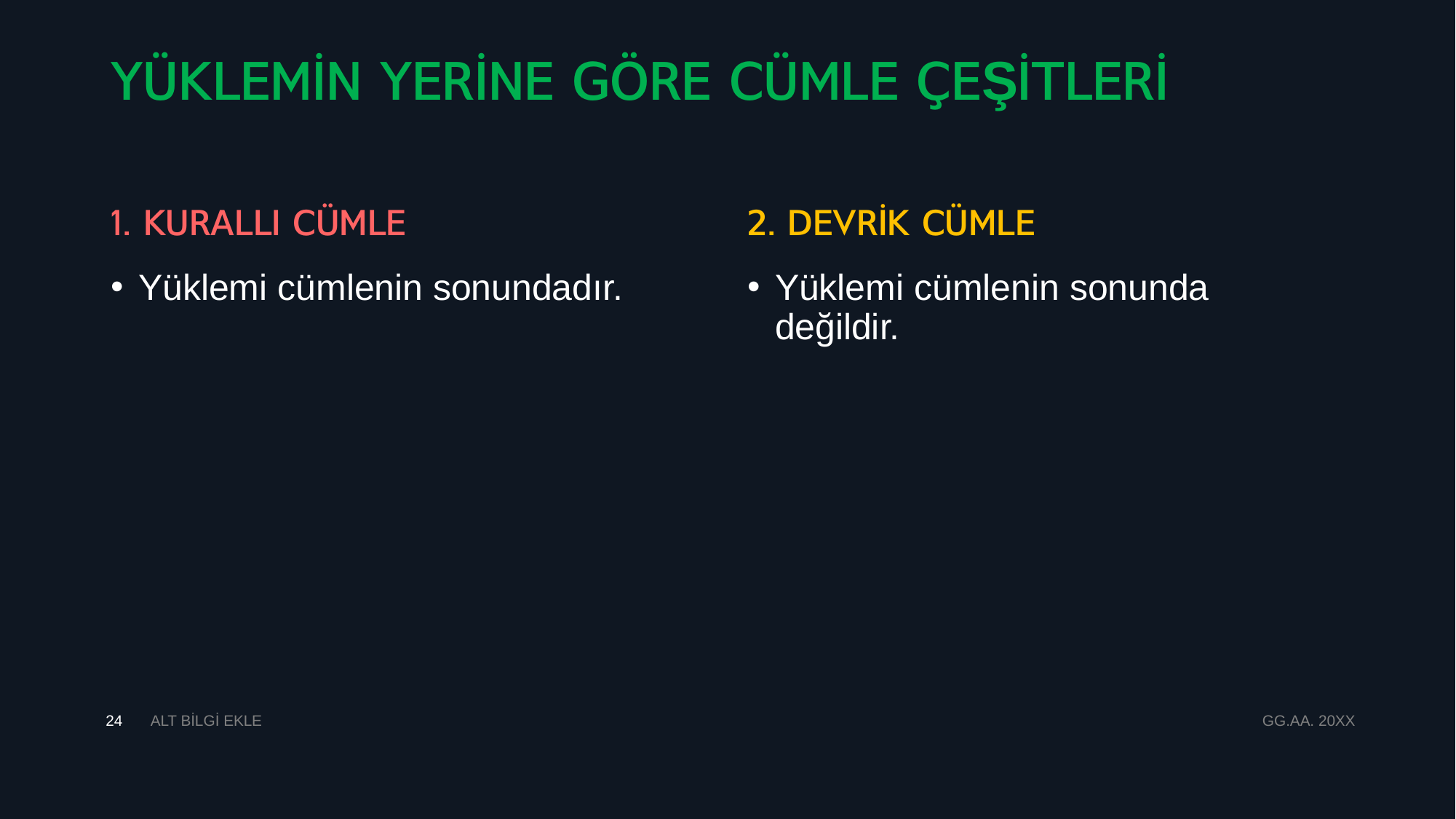

# YÜKLEMİN YERİNE GÖRE CÜMLE ÇEŞİTLERİ
1. KURALLI CÜMLE
2. DEVRİK CÜMLE
Yüklemi cümlenin sonundadır.
Yüklemi cümlenin sonunda değildir.
ALT BİLGİ EKLE
GG.AA. 20XX
24